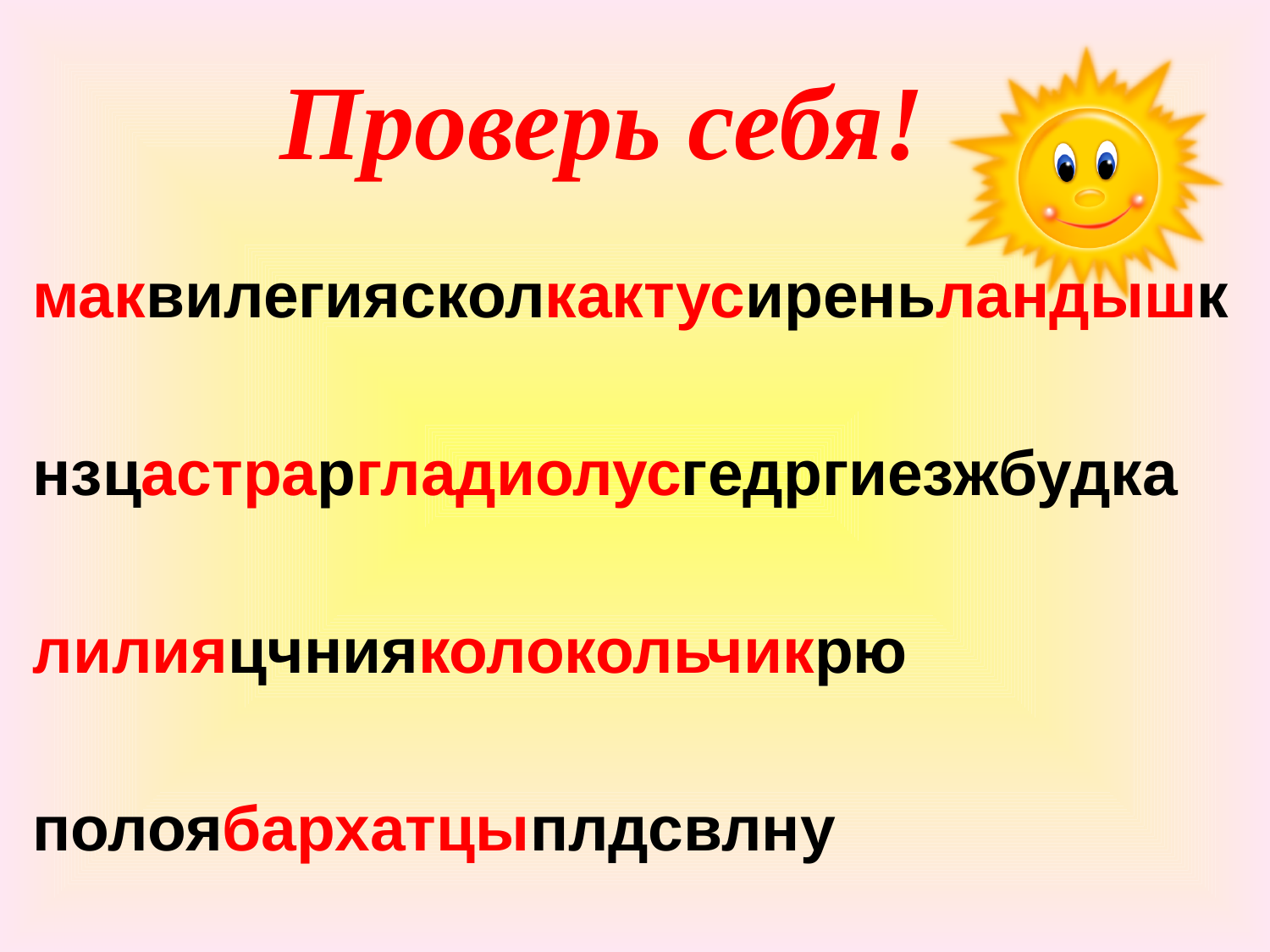

# Проверь себя!
маквилегиясколкактусиреньландышк

нзцастраргладиолусгедргиезжбудка

лилияцчнияколокольчикрю

полоябархатцыплдсвлну